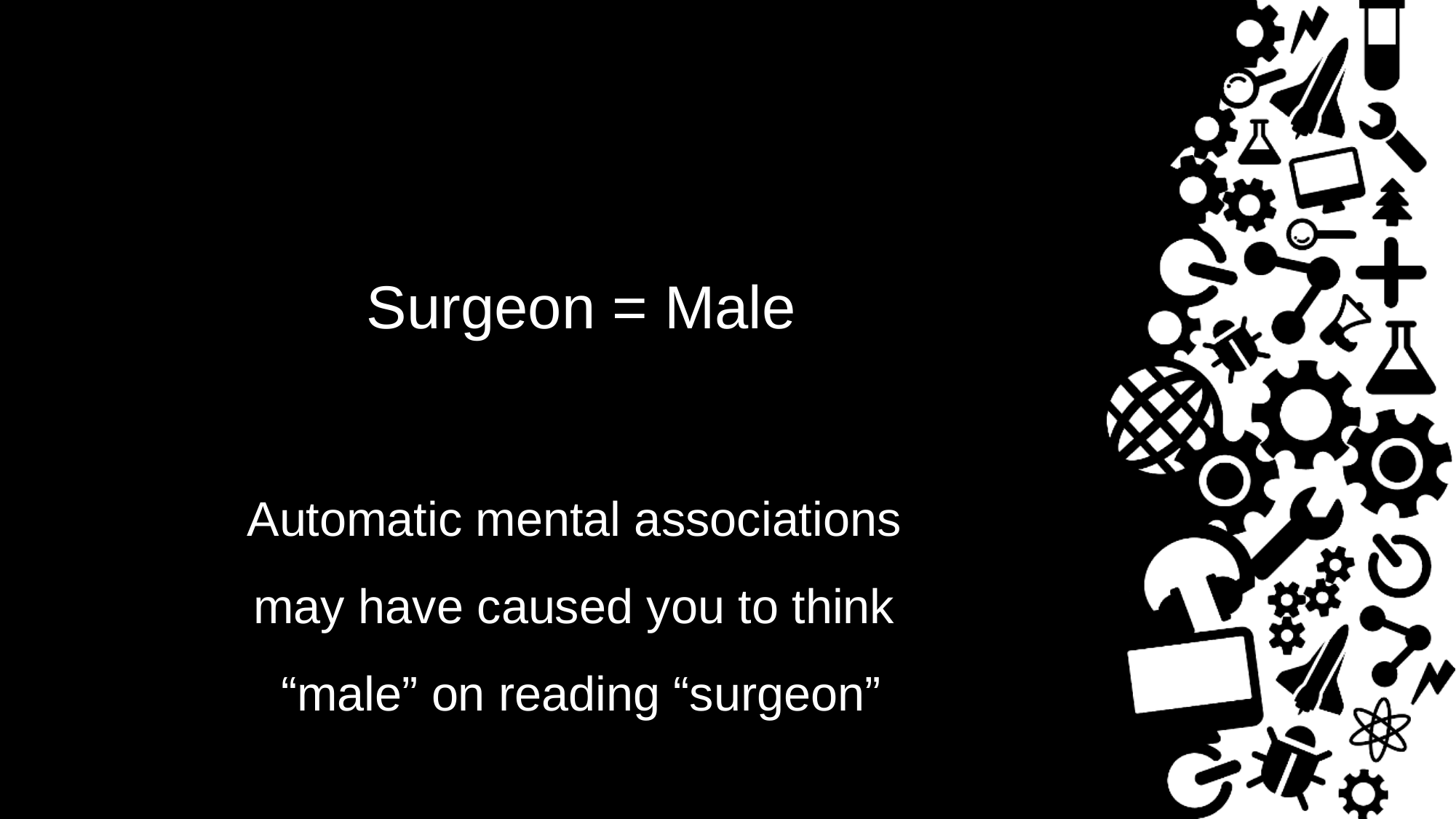

Surgeon = Male

Automatic mental associations
may have caused you to think
“male” on reading “surgeon”